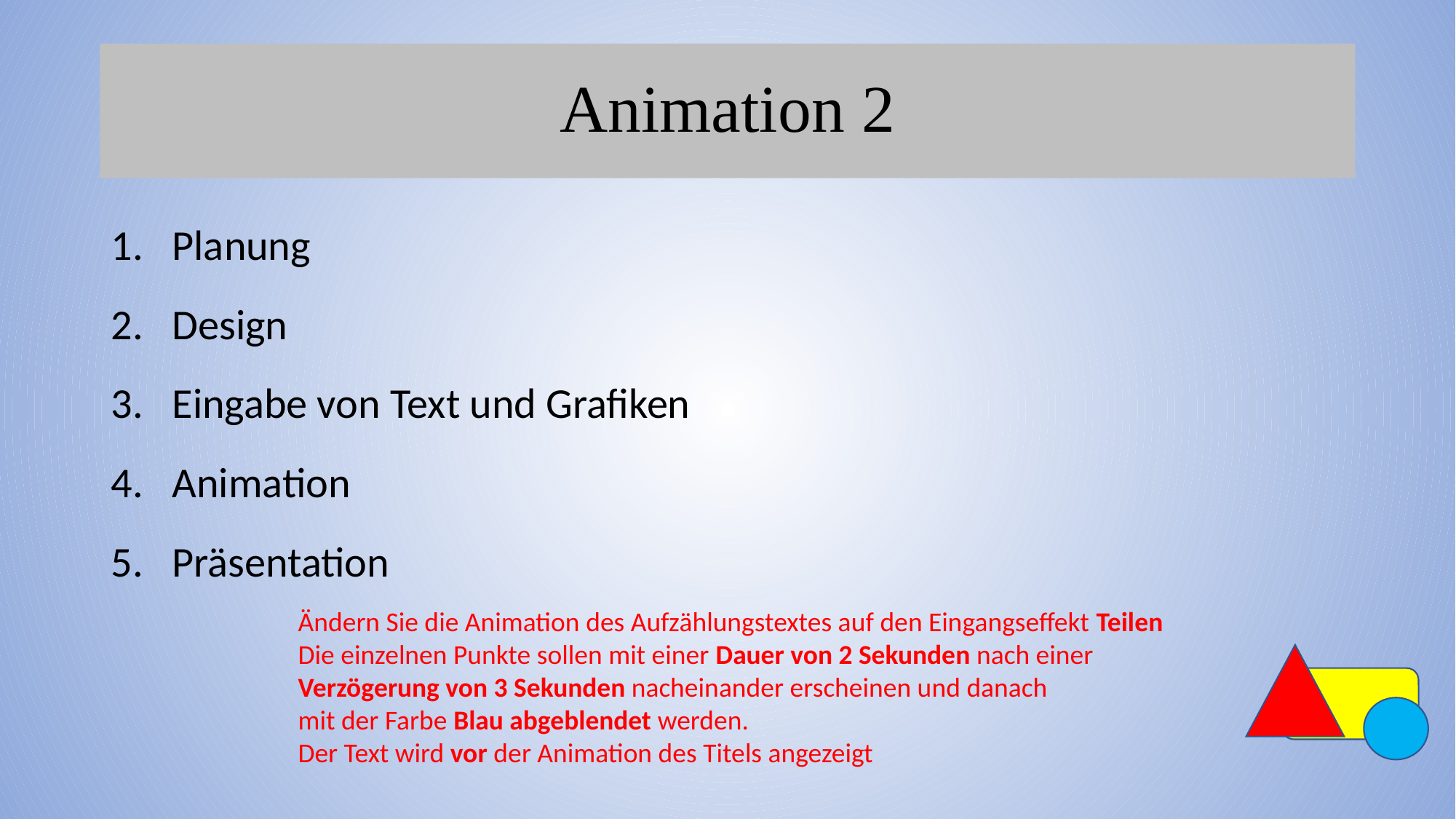

# Animation 2
Planung
Design
Eingabe von Text und Grafiken
Animation
Präsentation

Ändern Sie die Animation des Aufzählungstextes auf den Eingangseffekt Teilen
Die einzelnen Punkte sollen mit einer Dauer von 2 Sekunden nach einer Verzögerung von 3 Sekunden nacheinander erscheinen und danach
mit der Farbe Blau abgeblendet werden.
Der Text wird vor der Animation des Titels angezeigt